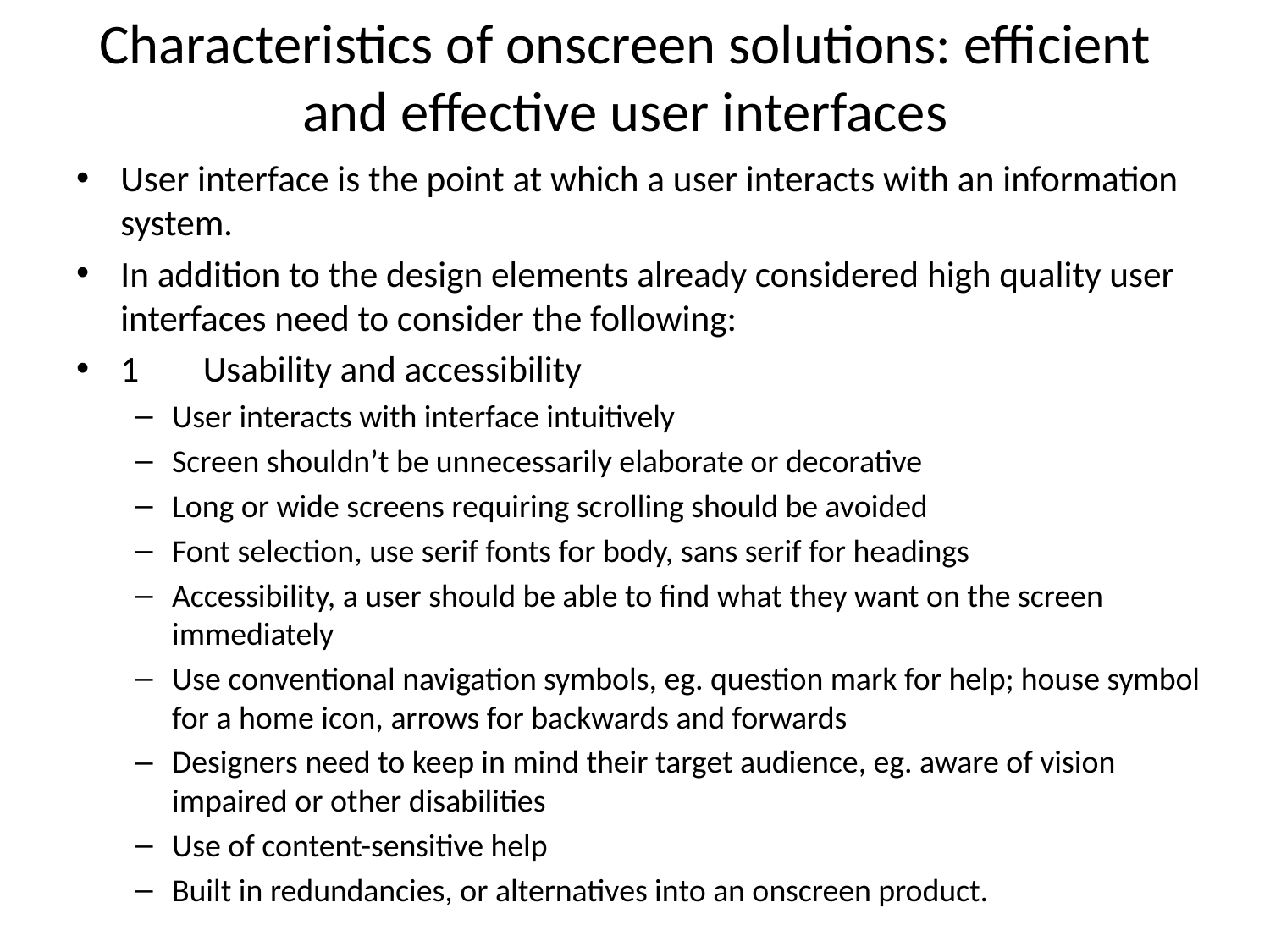

# Characteristics of onscreen solutions: efficient and effective user interfaces
User interface is the point at which a user interacts with an information system.
In addition to the design elements already considered high quality user interfaces need to consider the following:
1	Usability and accessibility
User interacts with interface intuitively
Screen shouldn’t be unnecessarily elaborate or decorative
Long or wide screens requiring scrolling should be avoided
Font selection, use serif fonts for body, sans serif for headings
Accessibility, a user should be able to find what they want on the screen immediately
Use conventional navigation symbols, eg. question mark for help; house symbol for a home icon, arrows for backwards and forwards
Designers need to keep in mind their target audience, eg. aware of vision impaired or other disabilities
Use of content-sensitive help
Built in redundancies, or alternatives into an onscreen product.